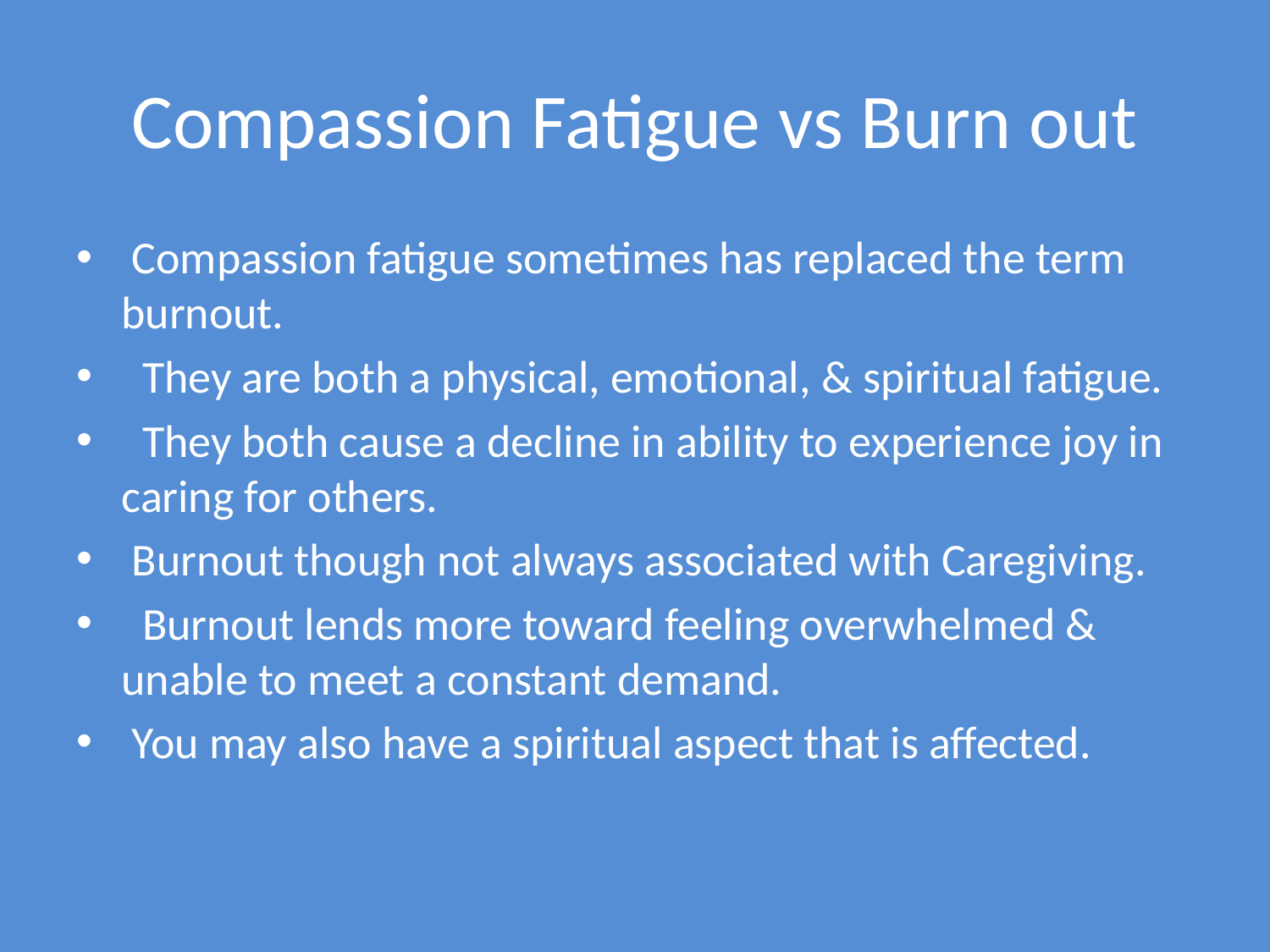

# Compassion Fatigue vs Burn out
 Compassion fatigue sometimes has replaced the term burnout.
  They are both a physical, emotional, & spiritual fatigue.
  They both cause a decline in ability to experience joy in caring for others.
 Burnout though not always associated with Caregiving.
  Burnout lends more toward feeling overwhelmed & unable to meet a constant demand.
 You may also have a spiritual aspect that is affected.